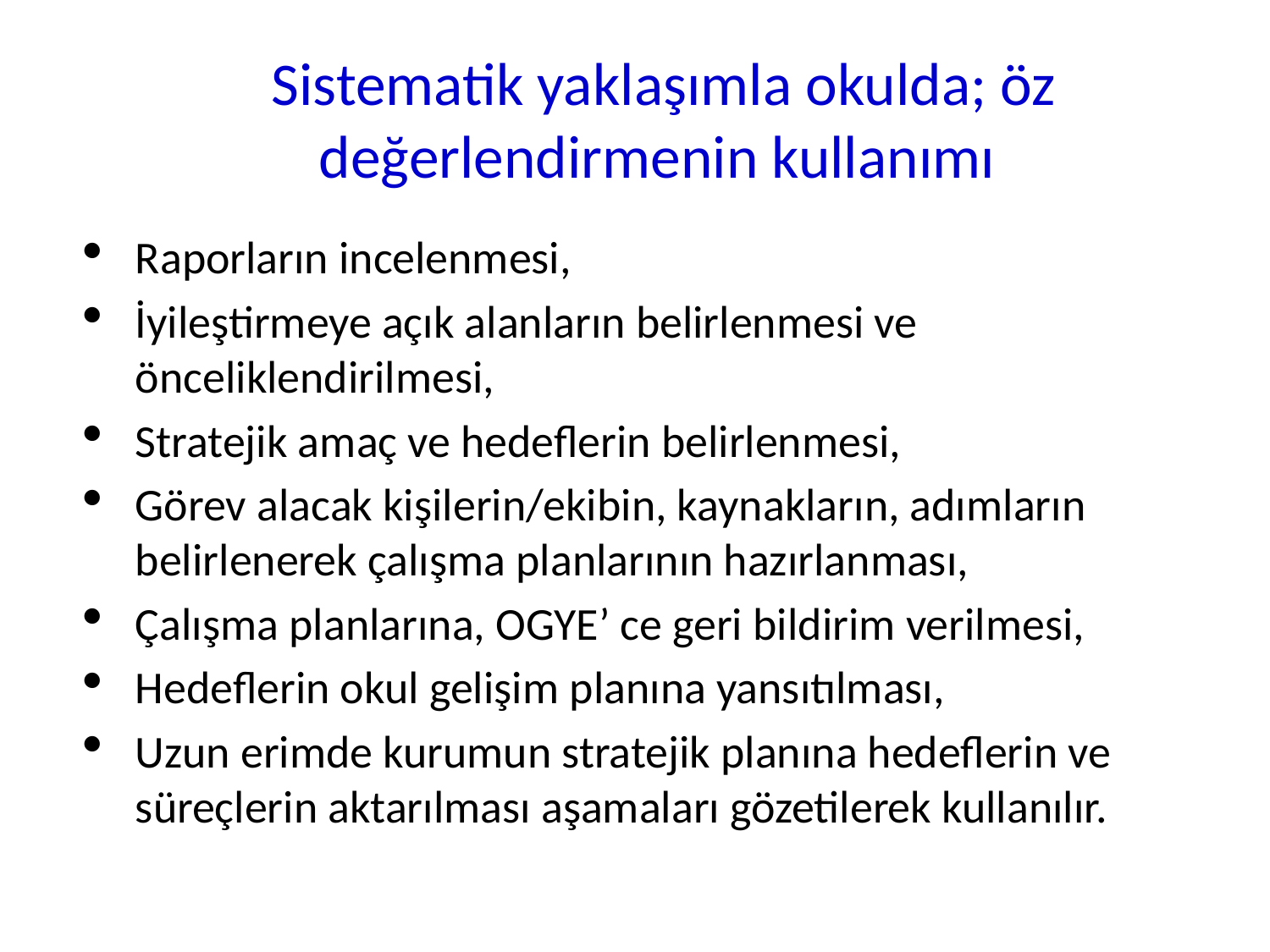

# Sistematik yaklaşımla okulda; öz değerlendirmenin kullanımı
Raporların incelenmesi,
İyileştirmeye açık alanların belirlenmesi ve önceliklendirilmesi,
Stratejik amaç ve hedeflerin belirlenmesi,
Görev alacak kişilerin/ekibin, kaynakların, adımların belirlenerek çalışma planlarının hazırlanması,
Çalışma planlarına, OGYE’ ce geri bildirim verilmesi,
Hedeflerin okul gelişim planına yansıtılması,
Uzun erimde kurumun stratejik planına hedeflerin ve süreçlerin aktarılması aşamaları gözetilerek kullanılır.